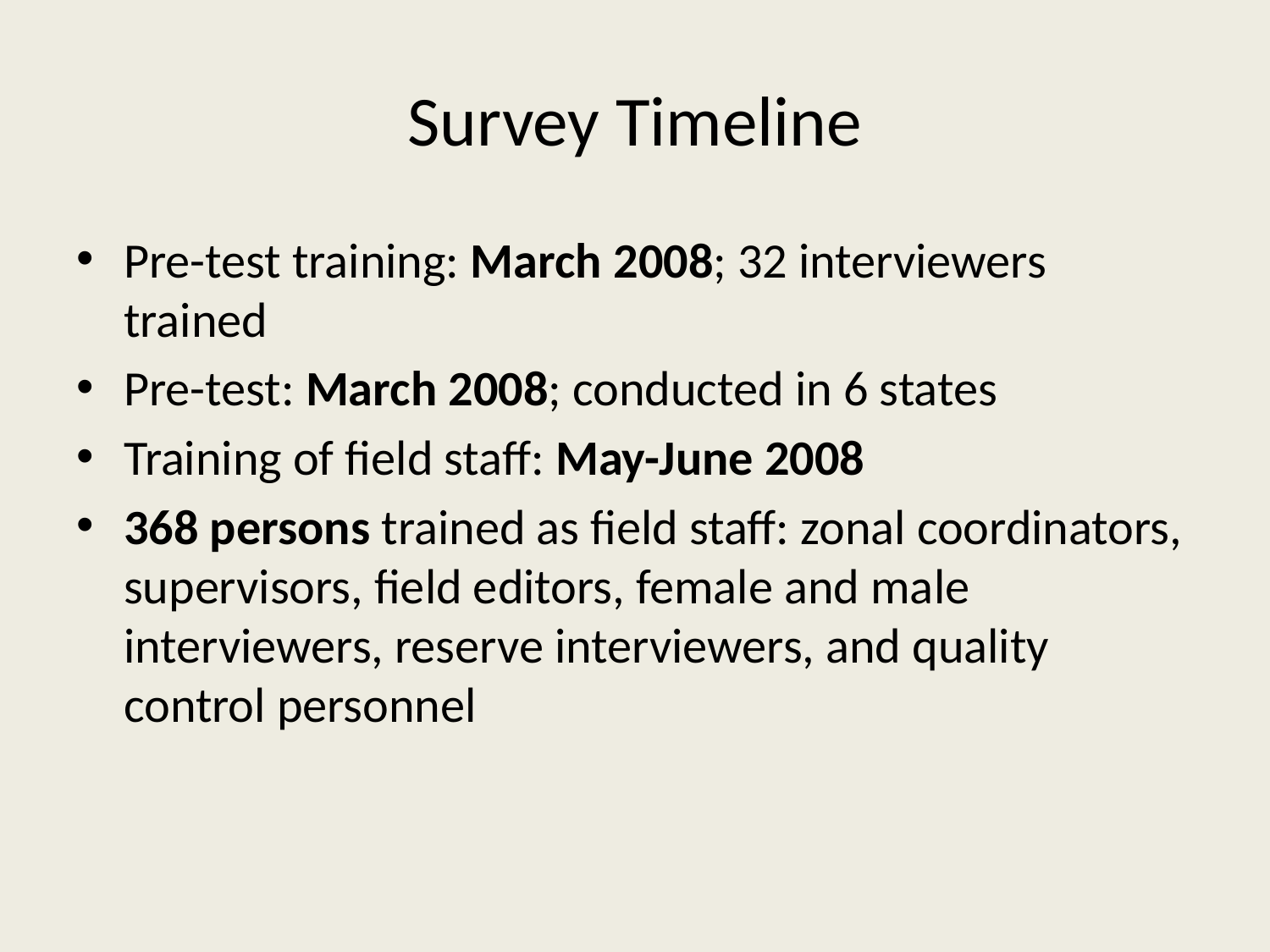

# Survey Timeline
Pre-test training: March 2008; 32 interviewers trained
Pre-test: March 2008; conducted in 6 states
Training of field staff: May-June 2008
368 persons trained as field staff: zonal coordinators, supervisors, field editors, female and male interviewers, reserve interviewers, and quality control personnel